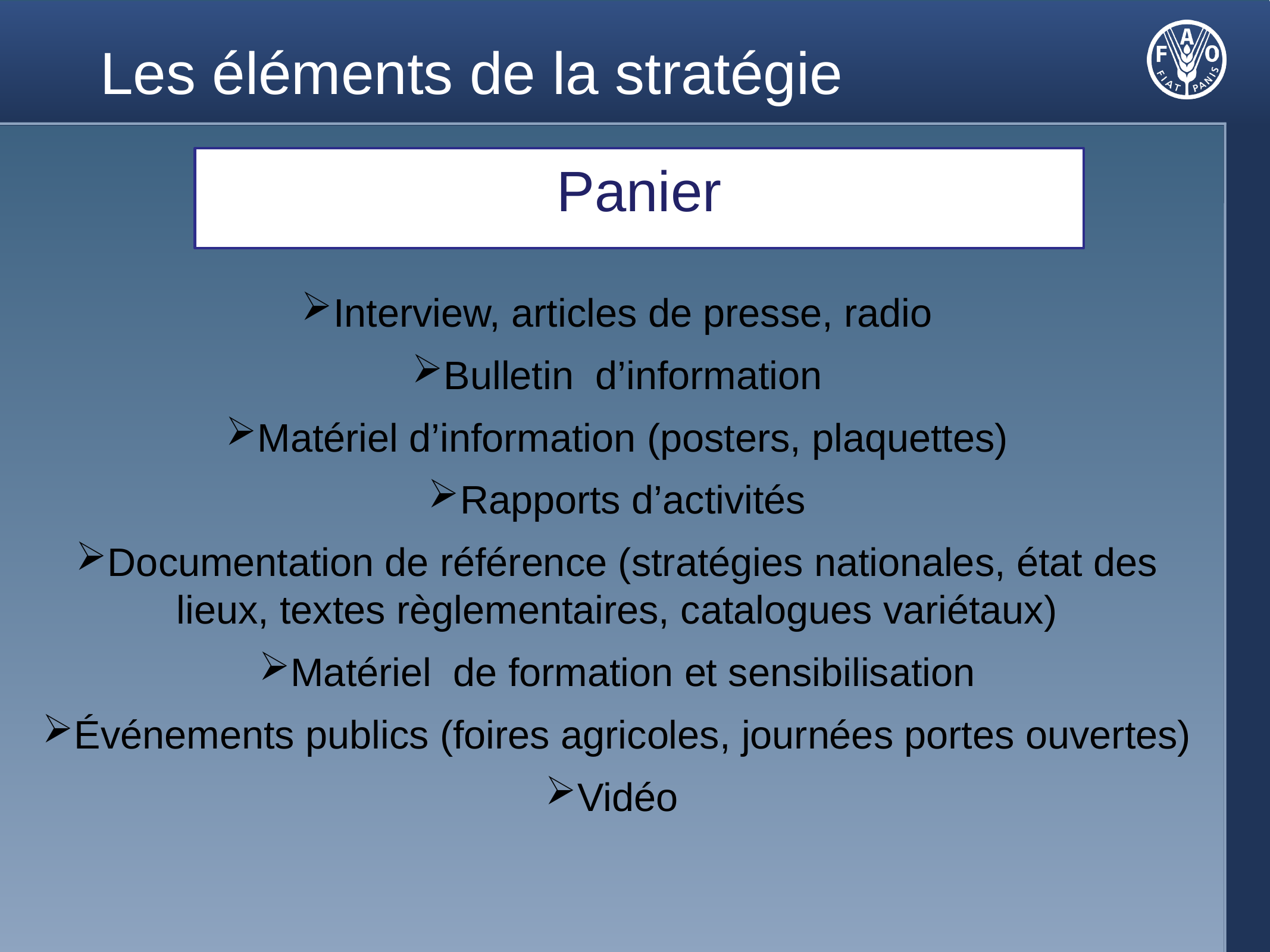

# Les éléments de la stratégie
Panier

Interview, articles de presse, radio
Bulletin  d’information
Matériel d’information (posters, plaquettes)
Rapports d’activités
Documentation de référence (stratégies nationales, état des lieux, textes règlementaires, catalogues variétaux)
Matériel  de formation et sensibilisation
Événements publics (foires agricoles, journées portes ouvertes)
Vidéo